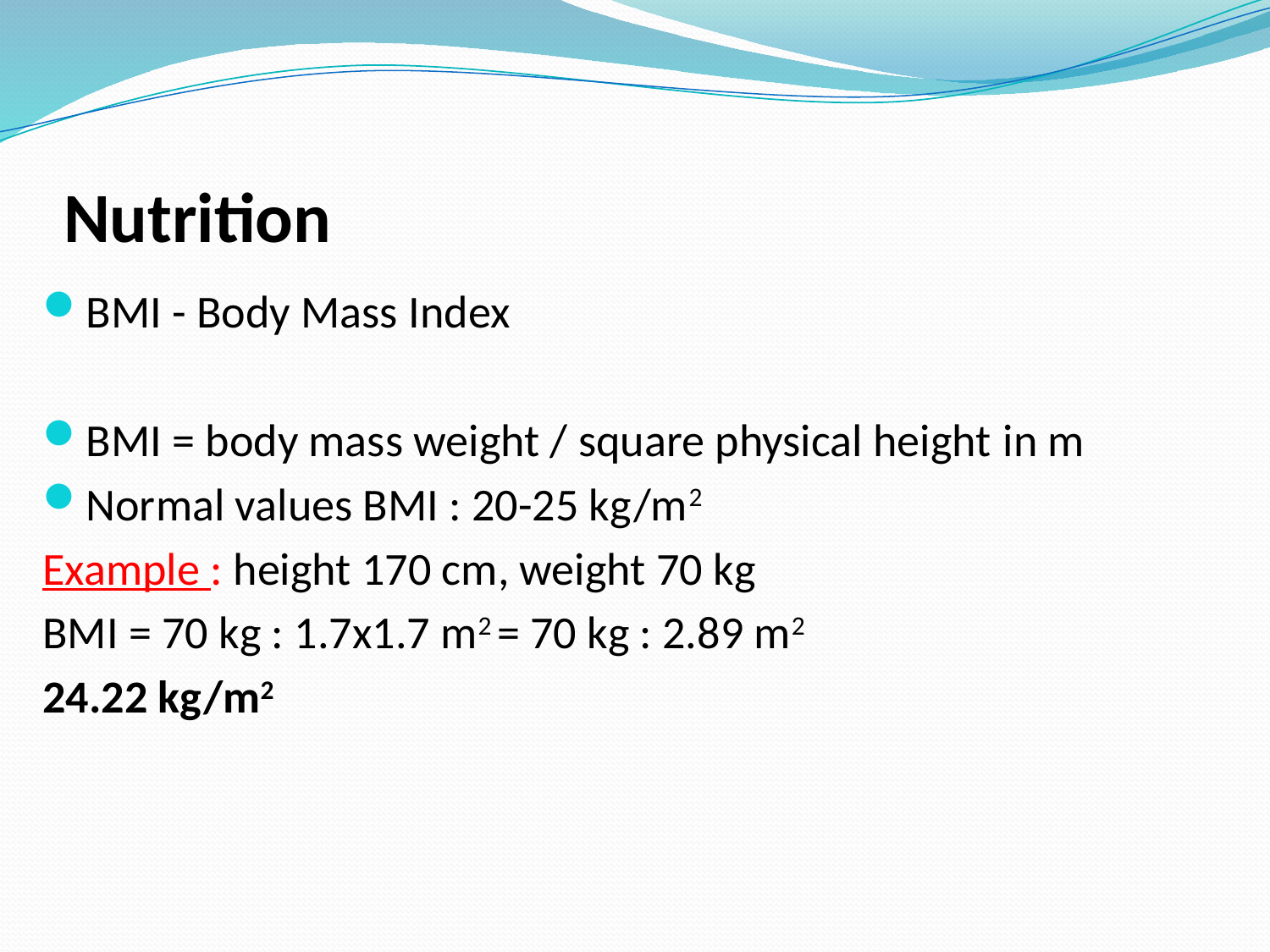

# Nutrition
BMI - Body Mass Index

BMI = body mass weight / square physical height in m
Normal values BMI : 20-25 kg/m2
Example : height 170 cm, weight 70 kg
BMI = 70 kg : 1.7x1.7 m2 = 70 kg : 2.89 m2
24.22 kg/m2